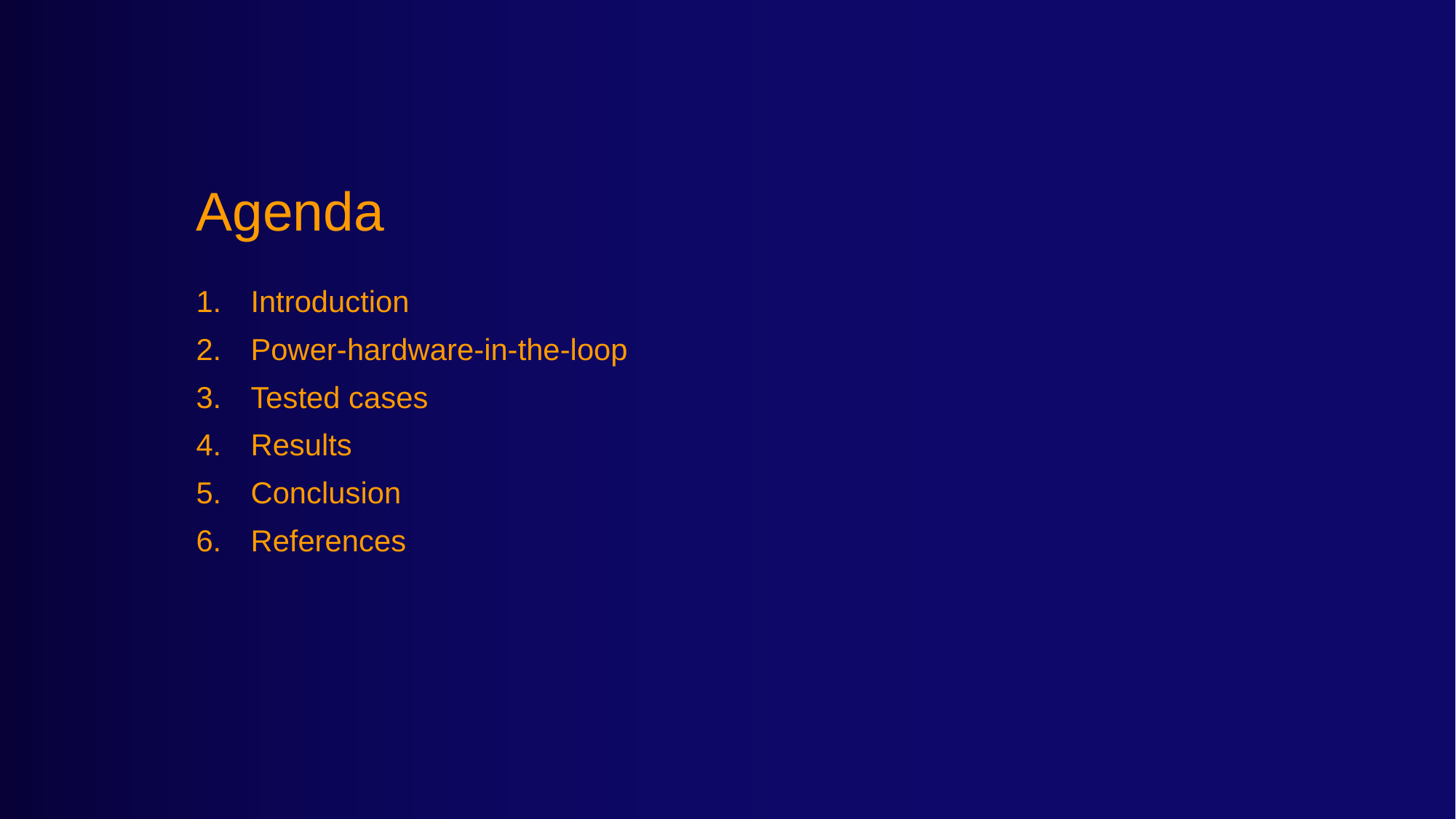

# Agenda
Introduction
Power-hardware-in-the-loop
Tested cases
Results
Conclusion
References